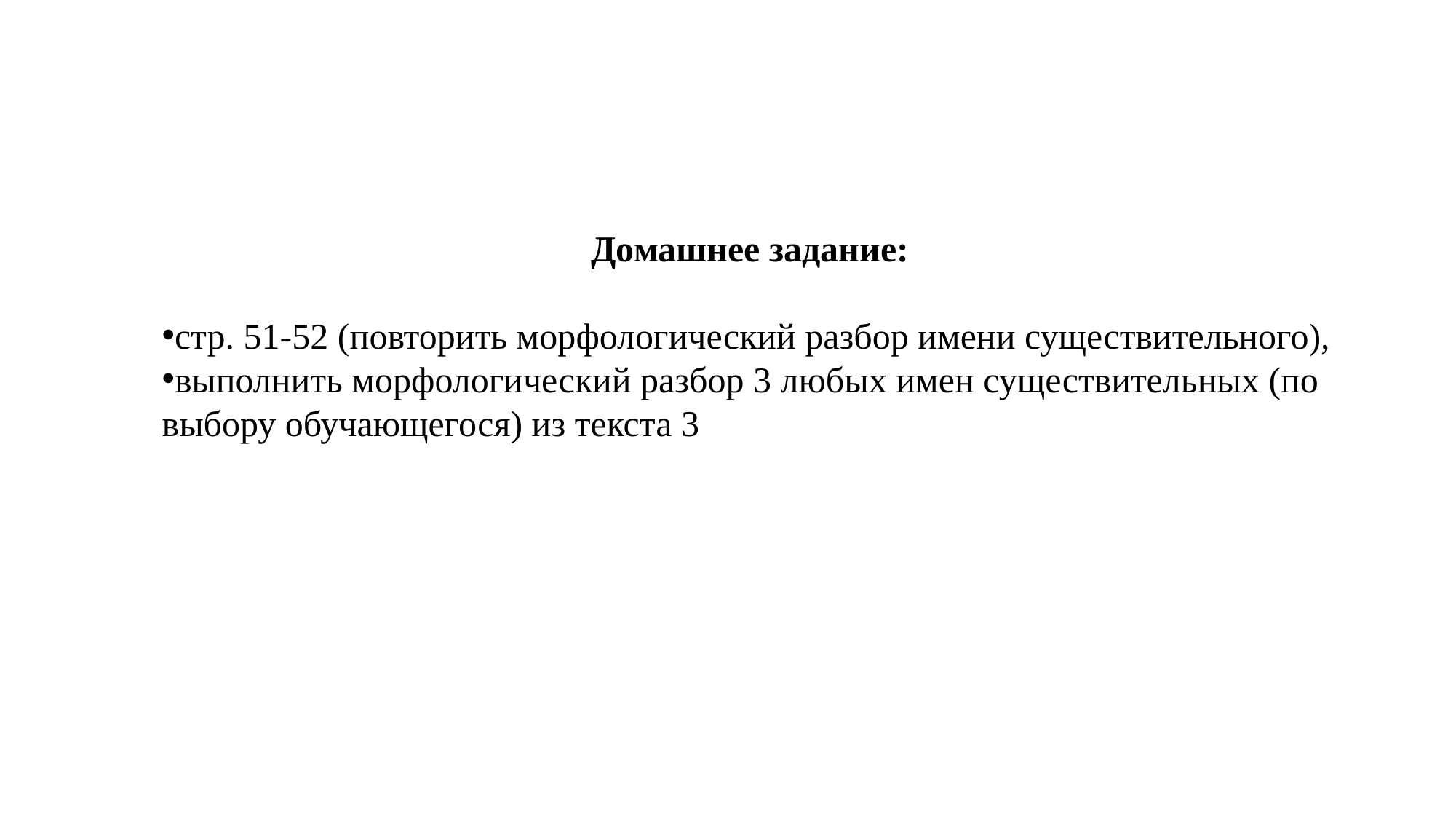

Домашнее задание:

стр. 51-52 (повторить морфологический разбор имени существительного),
выполнить морфологический разбор 3 любых имен существительных (по выбору обучающегося) из текста 3